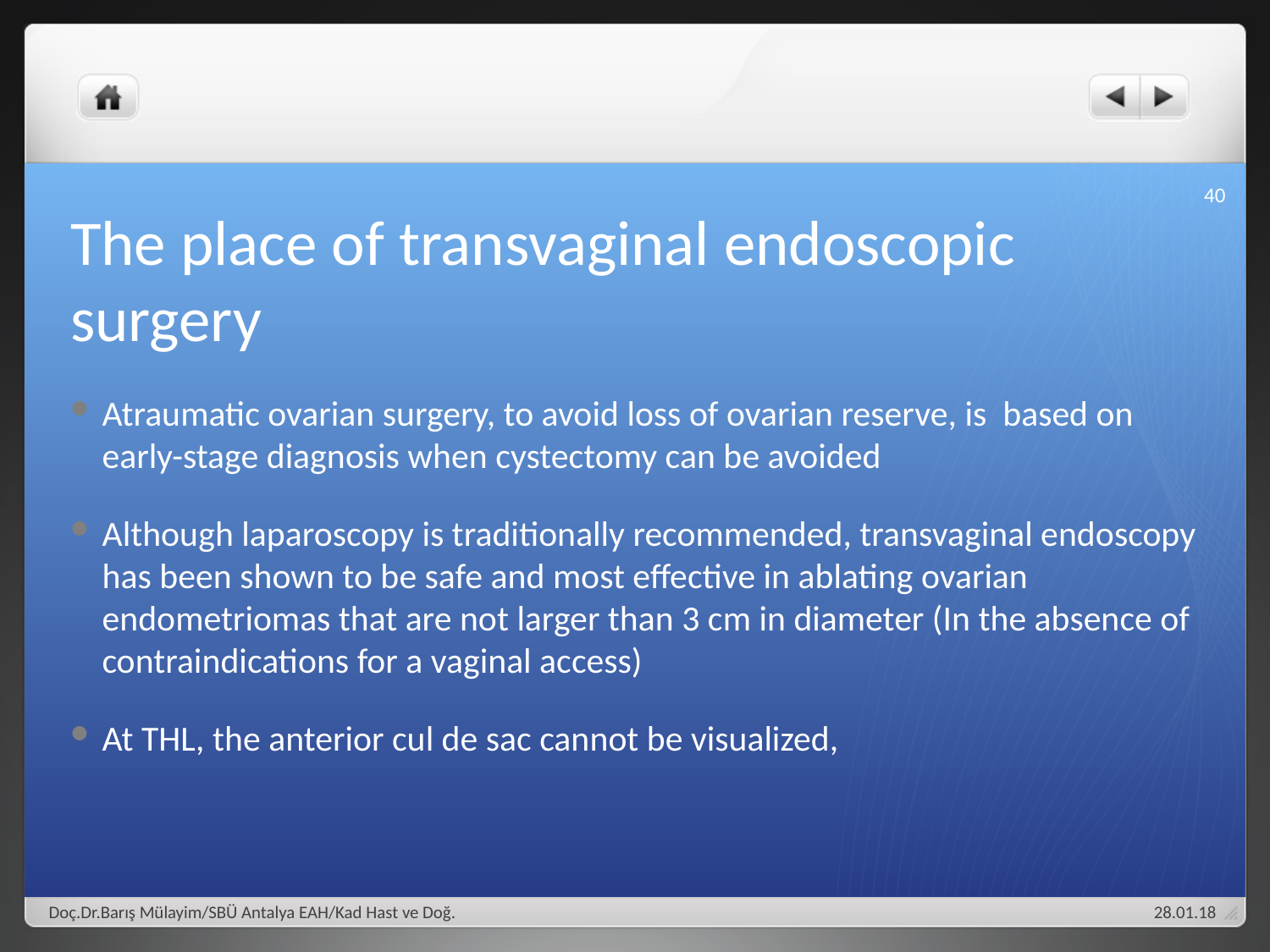

40
# The place of transvaginal endoscopic surgery
Atraumatic ovarian surgery, to avoid loss of ovarian reserve, is  based on early-stage diagnosis when cystectomy can be avoided
Although laparoscopy is traditionally recommended, transvaginal endoscopy has been shown to be safe and most effective in ablating ovarian endometriomas that are not larger than 3 cm in diameter (In the absence of contraindications for a vaginal access)
At THL, the anterior cul de sac cannot be visualized,
Doç.Dr.Barış Mülayim/SBÜ Antalya EAH/Kad Hast ve Doğ.
28.01.18